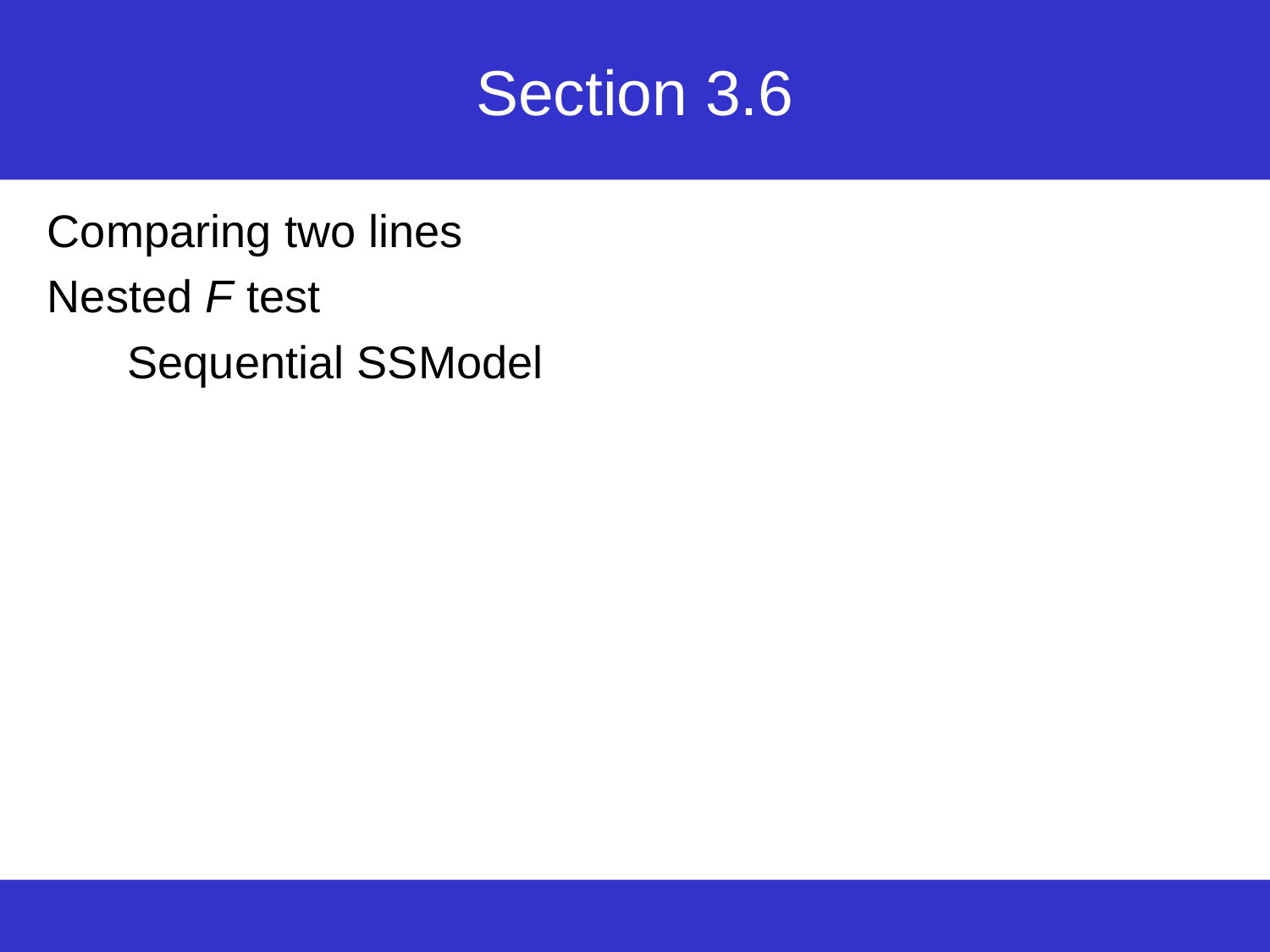

# Section 3.6
Comparing two lines
Nested F test
Sequential SSModel